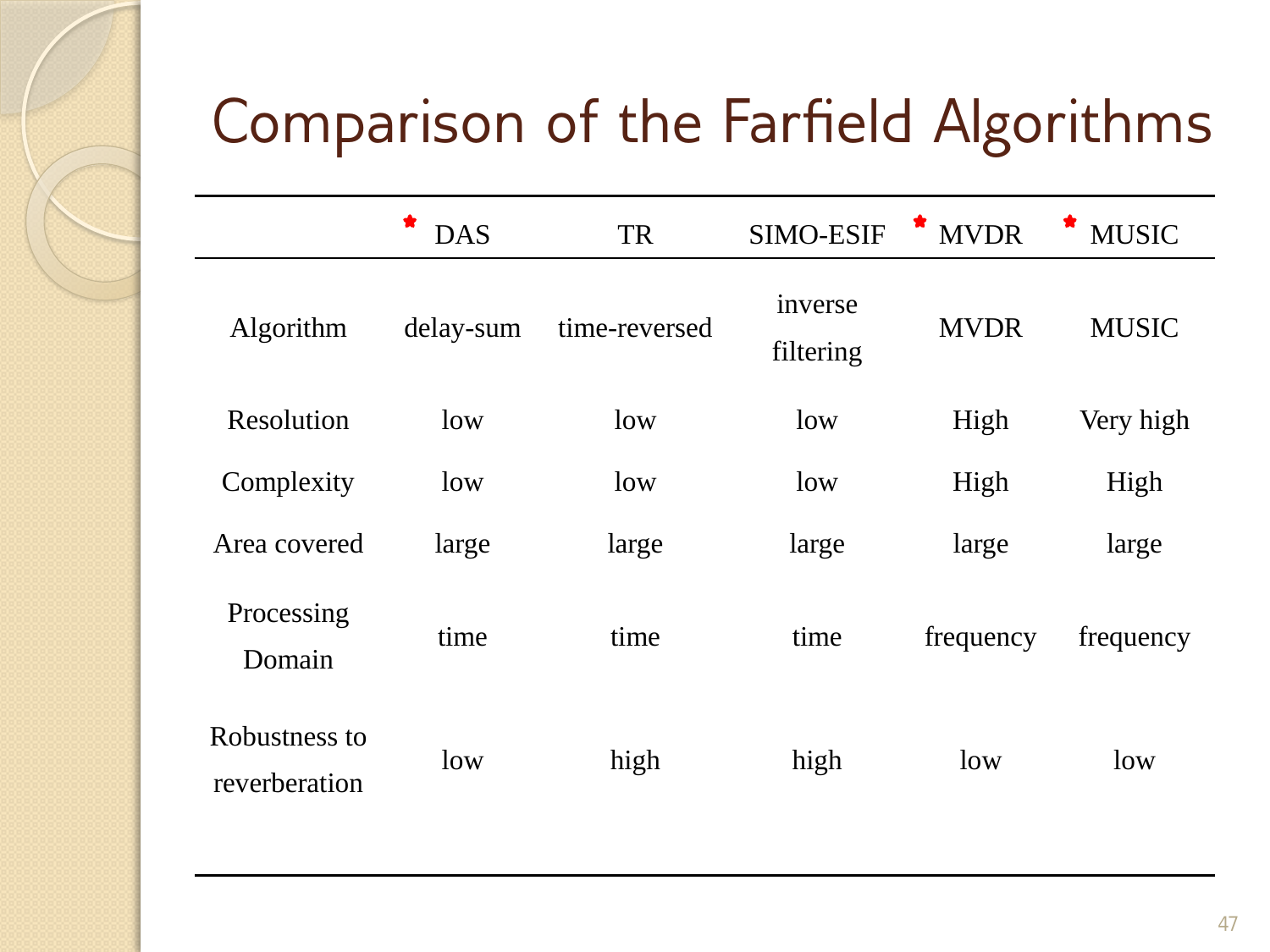

# Comparison of the Farfield Algorithms
|  | DAS | TR | SIMO-ESIF | MVDR | MUSIC |
| --- | --- | --- | --- | --- | --- |
| Algorithm | delay-sum | time-reversed | inverse filtering | MVDR | MUSIC |
| Resolution | low | low | low | High | Very high |
| Complexity | low | low | low | High | High |
| Area covered | large | large | large | large | large |
| Processing Domain | time | time | time | frequency | frequency |
| Robustness to reverberation | low | high | high | low | low |
|  |  |  |  |  |  |

47